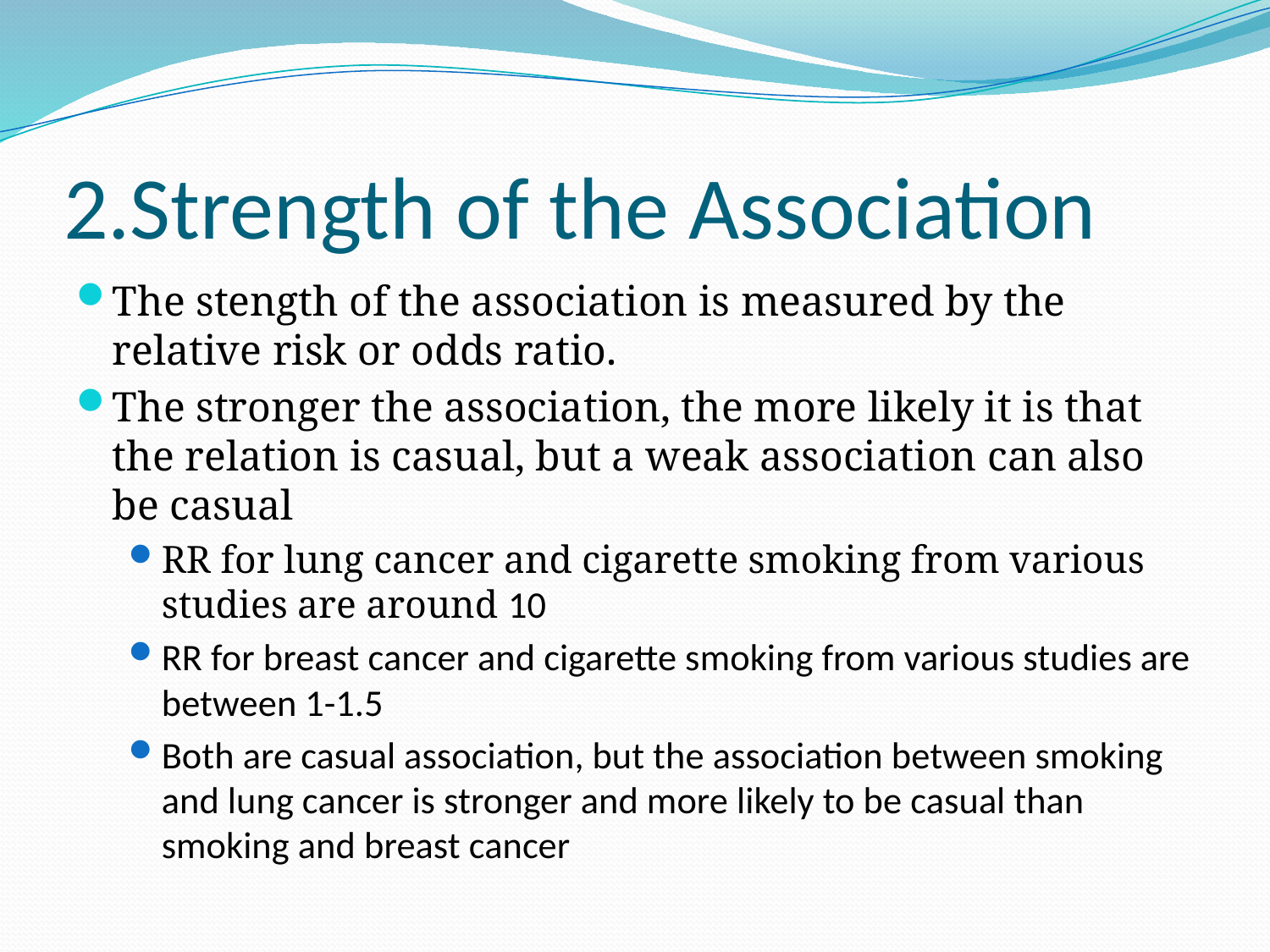

# 2.Strength of the Association
The stength of the association is measured by the relative risk or odds ratio.
The stronger the association, the more likely it is that the relation is casual, but a weak association can also be casual
RR for lung cancer and cigarette smoking from various studies are around 10
RR for breast cancer and cigarette smoking from various studies are between 1-1.5
Both are casual association, but the association between smoking and lung cancer is stronger and more likely to be casual than smoking and breast cancer